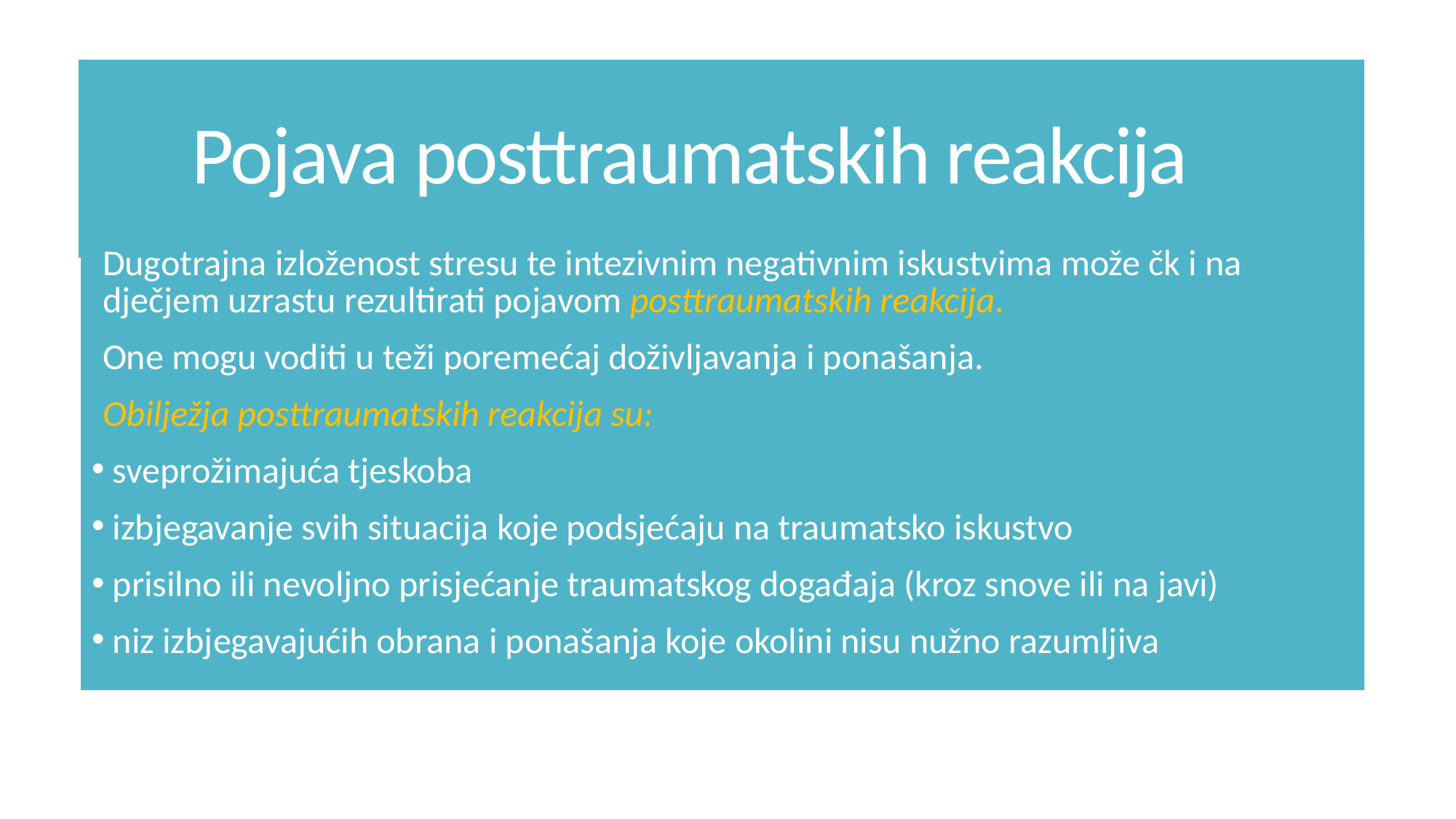

# Pojava posttraumatskih reakcija
Dugotrajna izloženost stresu te intezivnim negativnim iskustvima može čk i na dječjem uzrastu rezultirati pojavom posttraumatskih reakcija.
One mogu voditi u teži poremećaj doživljavanja i ponašanja.
Obilježja posttraumatskih reakcija su:
 sveprožimajuća tjeskoba
 izbjegavanje svih situacija koje podsjećaju na traumatsko iskustvo
 prisilno ili nevoljno prisjećanje traumatskog događaja (kroz snove ili na javi)
 niz izbjegavajućih obrana i ponašanja koje okolini nisu nužno razumljiva